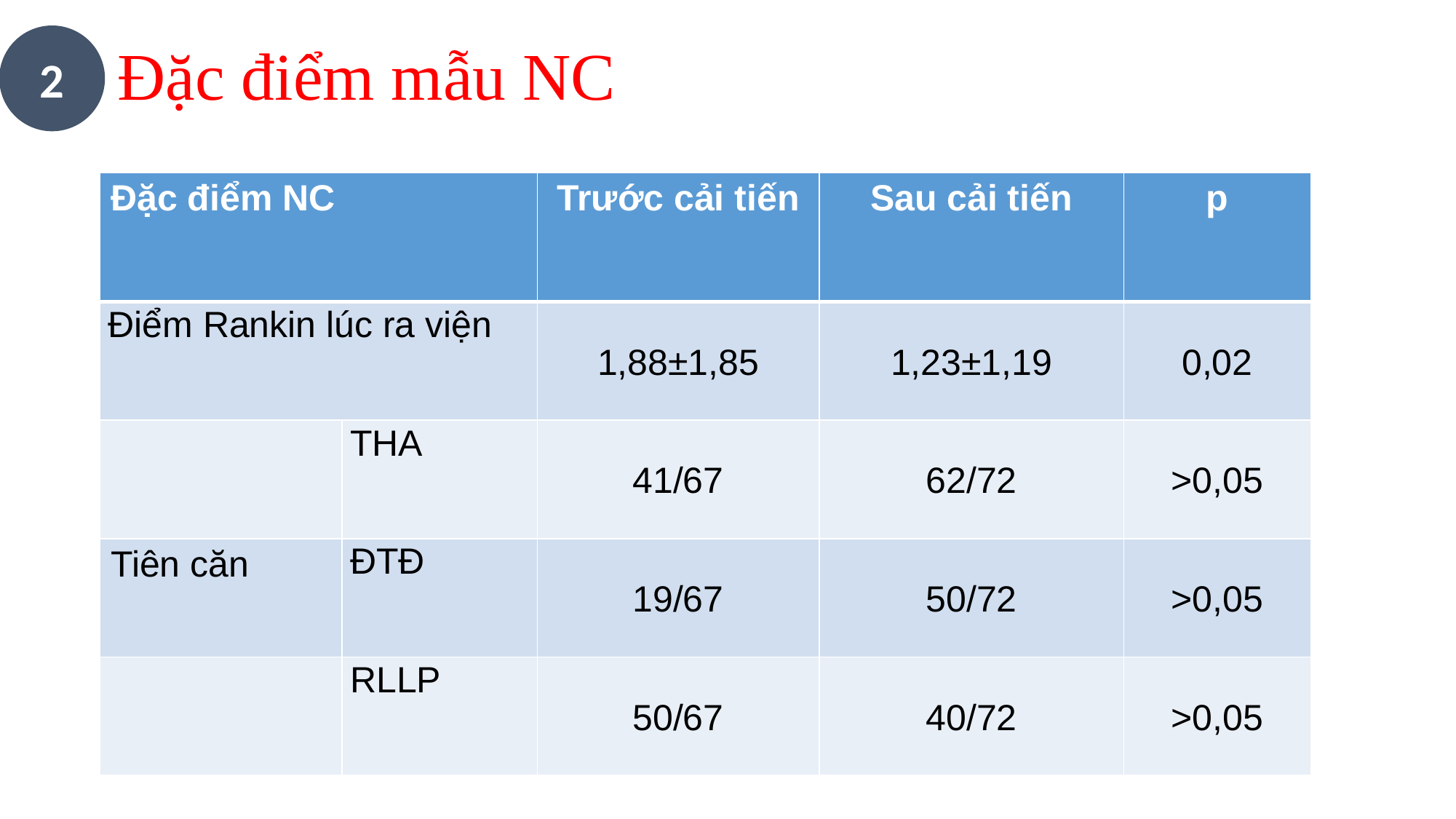

# Đặc điểm mẫu NC
2
| Đặc điểm NC |  | Trước cải tiến | Sau cải tiến | p |
| --- | --- | --- | --- | --- |
| Điểm Rankin lúc ra viện |  | 1,88±1,85 | 1,23±1,19 | 0,02 |
|  | THA | 41/67 | 62/72 | >0,05 |
| Tiên căn | ĐTĐ | 19/67 | 50/72 | >0,05 |
|  | RLLP | 50/67 | 40/72 | >0,05 |